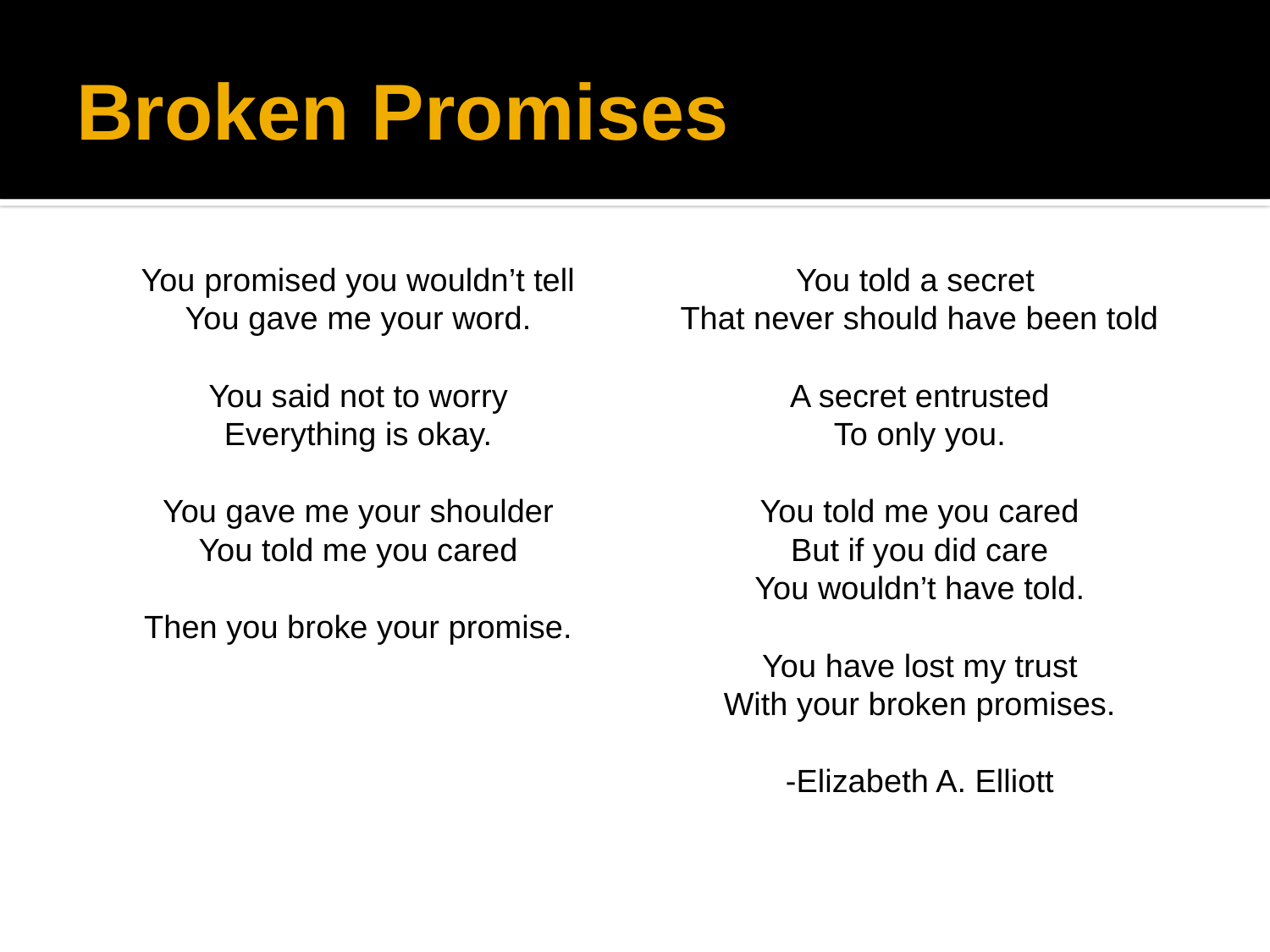

# Broken Promises
You promised you wouldn’t tell
You gave me your word.

You said not to worry
Everything is okay.

You gave me your shoulder
You told me you cared

Then you broke your promise.

You told a secret
That never should have been told

A secret entrusted
To only you.

You told me you cared
But if you did care
You wouldn’t have told.

You have lost my trust
With your broken promises.

-Elizabeth A. Elliott